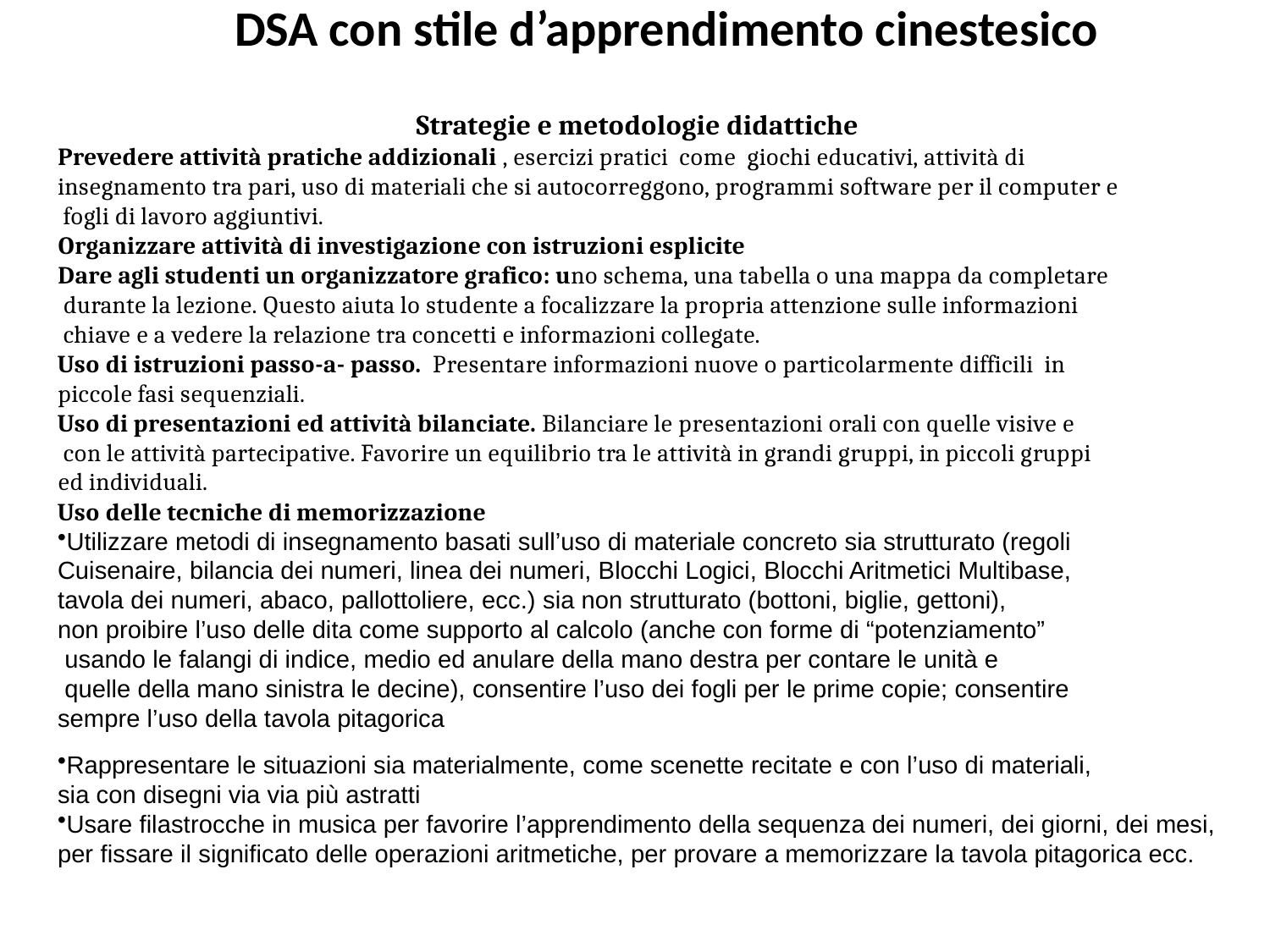

# DSA con stile d’apprendimento cinestesico
Strategie e metodologie didattiche
Prevedere attività pratiche addizionali , esercizi pratici  come  giochi educativi, attività di
insegnamento tra pari, uso di materiali che si autocorreggono, programmi software per il computer e
 fogli di lavoro aggiuntivi.
Organizzare attività di investigazione con istruzioni esplicite
Dare agli studenti un organizzatore grafico: uno schema, una tabella o una mappa da completare
 durante la lezione. Questo aiuta lo studente a focalizzare la propria attenzione sulle informazioni
 chiave e a vedere la relazione tra concetti e informazioni collegate.
Uso di istruzioni passo-a- passo.  Presentare informazioni nuove o particolarmente difficili  in
piccole fasi sequenziali.
Uso di presentazioni ed attività bilanciate. Bilanciare le presentazioni orali con quelle visive e
 con le attività partecipative. Favorire un equilibrio tra le attività in grandi gruppi, in piccoli gruppi
ed individuali.
Uso delle tecniche di memorizzazione
Utilizzare metodi di insegnamento basati sull’uso di materiale concreto sia strutturato (regoli
Cuisenaire, bilancia dei numeri, linea dei numeri, Blocchi Logici, Blocchi Aritmetici Multibase,
tavola dei numeri, abaco, pallottoliere, ecc.) sia non strutturato (bottoni, biglie, gettoni),
non proibire l’uso delle dita come supporto al calcolo (anche con forme di “potenziamento”
 usando le falangi di indice, medio ed anulare della mano destra per contare le unità e
 quelle della mano sinistra le decine), consentire l’uso dei fogli per le prime copie; consentire
sempre l’uso della tavola pitagorica

Rappresentare le situazioni sia materialmente, come scenette recitate e con l’uso di materiali,
sia con disegni via via più astratti
Usare filastrocche in musica per favorire l’apprendimento della sequenza dei numeri, dei giorni, dei mesi, per fissare il significato delle operazioni aritmetiche, per provare a memorizzare la tavola pitagorica ecc.